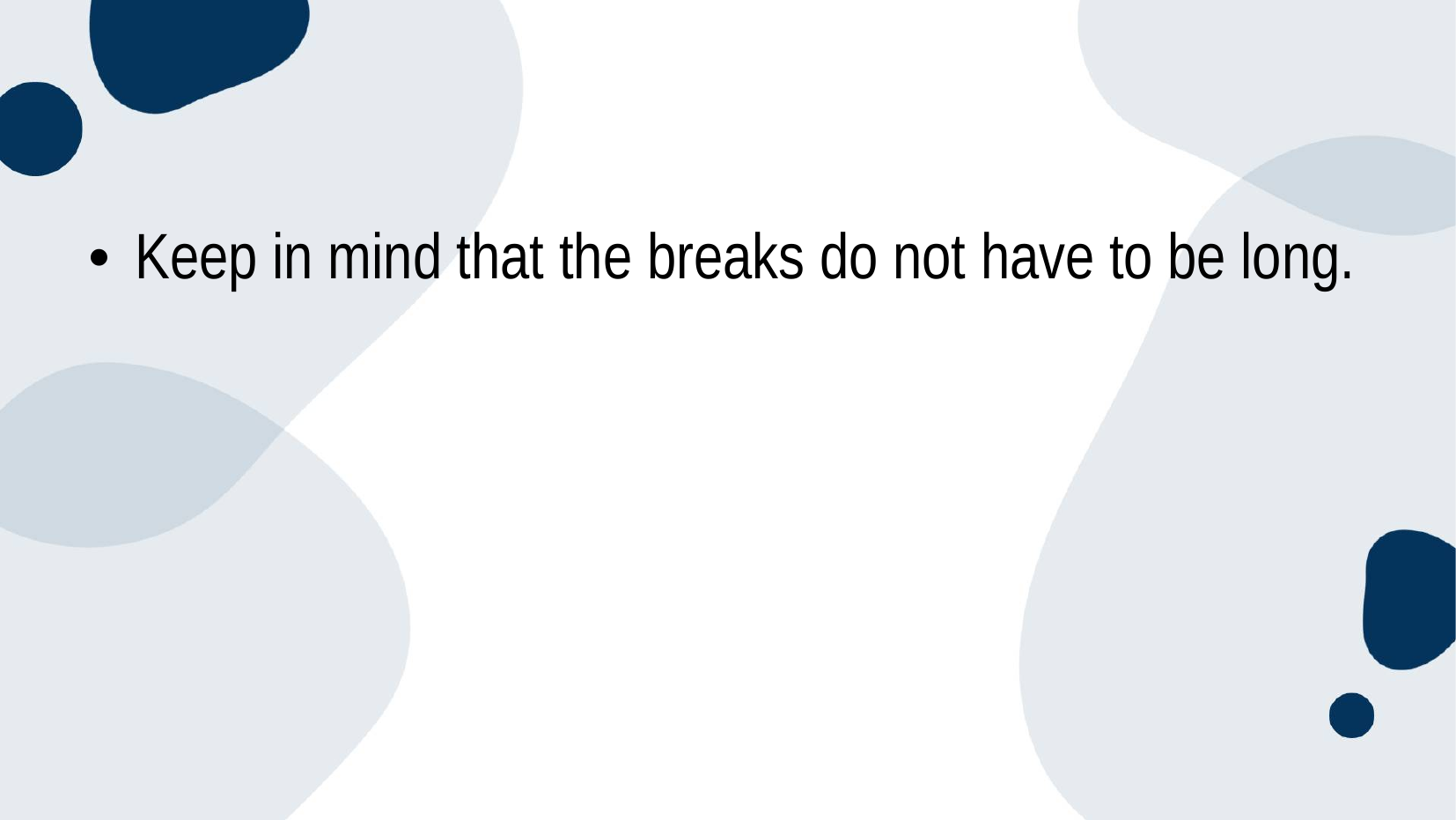

Keep in mind that the breaks do not have to be long.